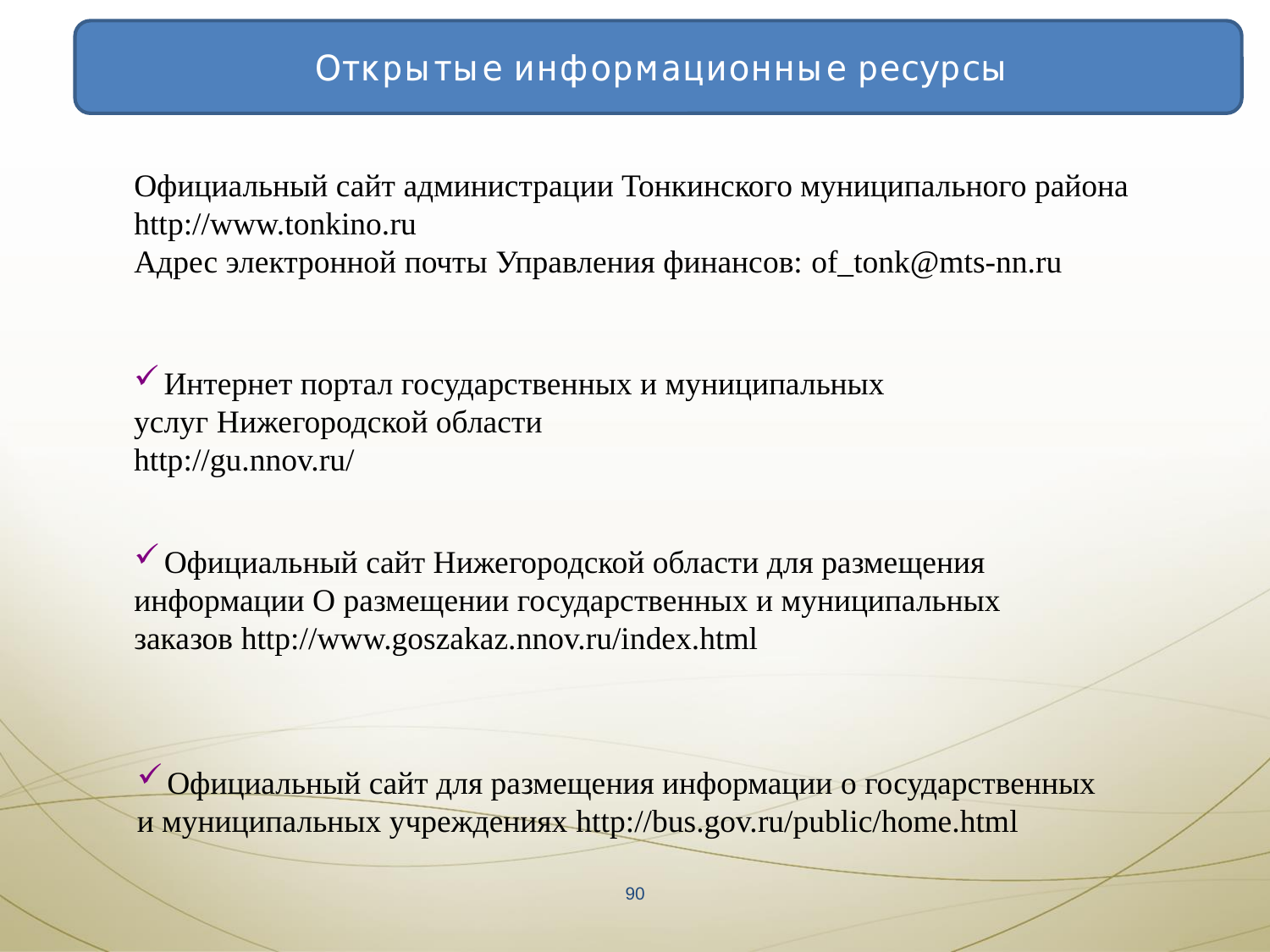

Открытые информационные ресурсы
Официальный сайт администрации Тонкинского муниципального района  http://www.tonkino.ru
Адрес электронной почты Управления финансов: of_tonk@mts-nn.ru
Интернет портал государственных и муниципальных
услуг Нижегородской области
http://gu.nnov.ru/

Официальный сайт Нижегородской области для размещения
информации О размещении государственных и муниципальных
заказов http://www.goszakaz.nnov.ru/index.html
Официальный сайт для размещения информации о государственных
и муниципальных учреждениях http://bus.gov.ru/public/home.html
90